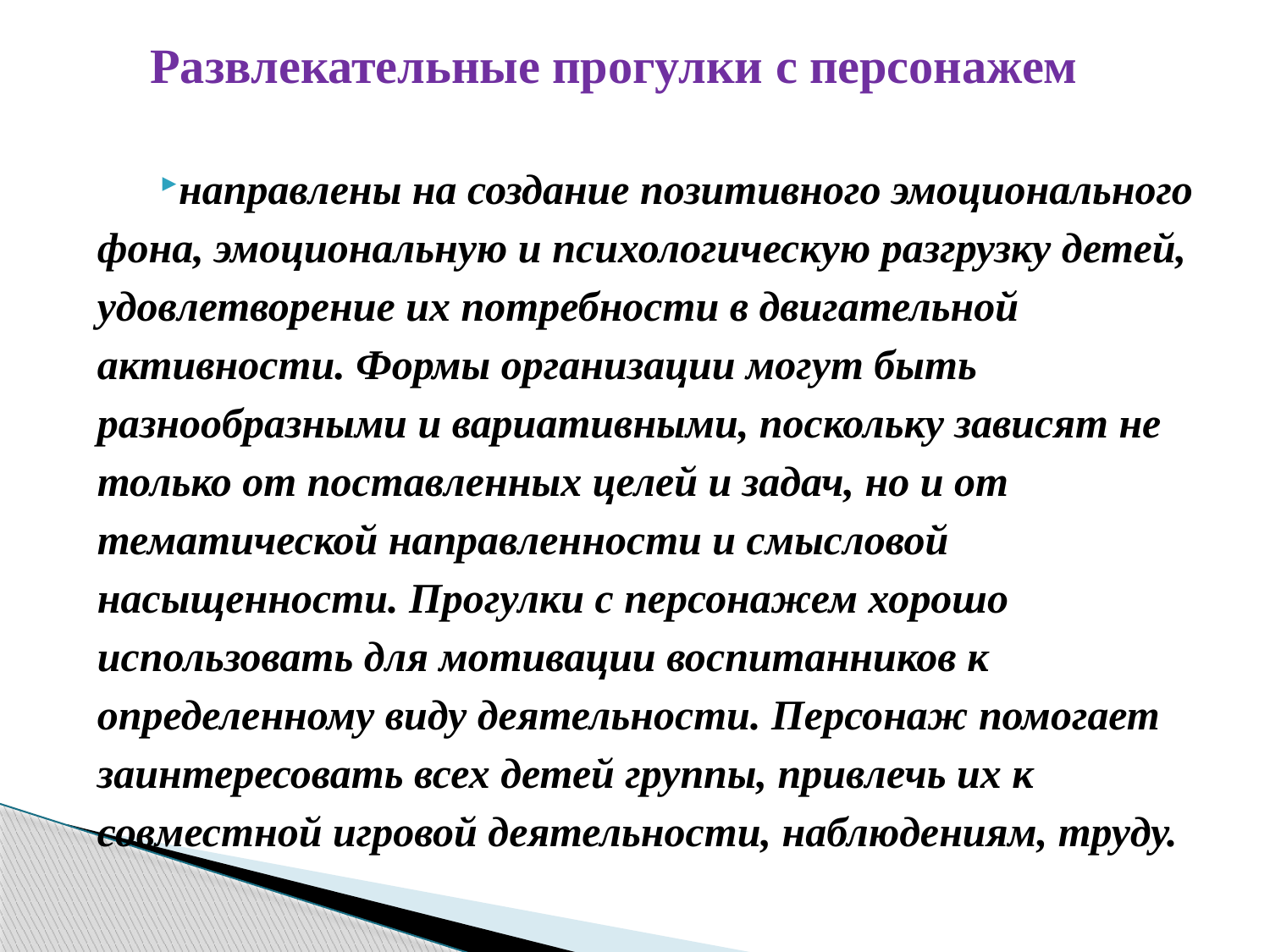

# Развлекательные прогулки с персонажем
направлены на создание позитивного эмоционального фона, эмоциональную и психологическую разгрузку детей, удовлетворение их потребности в двигательной активности. Формы организации могут быть разнообразными и вариативными, поскольку зависят не только от поставленных целей и задач, но и от тематической направленности и смысловой насыщенности. Прогулки с персонажем хорошо использовать для мотивации воспитанников к определенному виду деятельности. Персонаж помогает заинтересовать всех детей группы, привлечь их к совместной игровой деятельности, наблюдениям, труду.